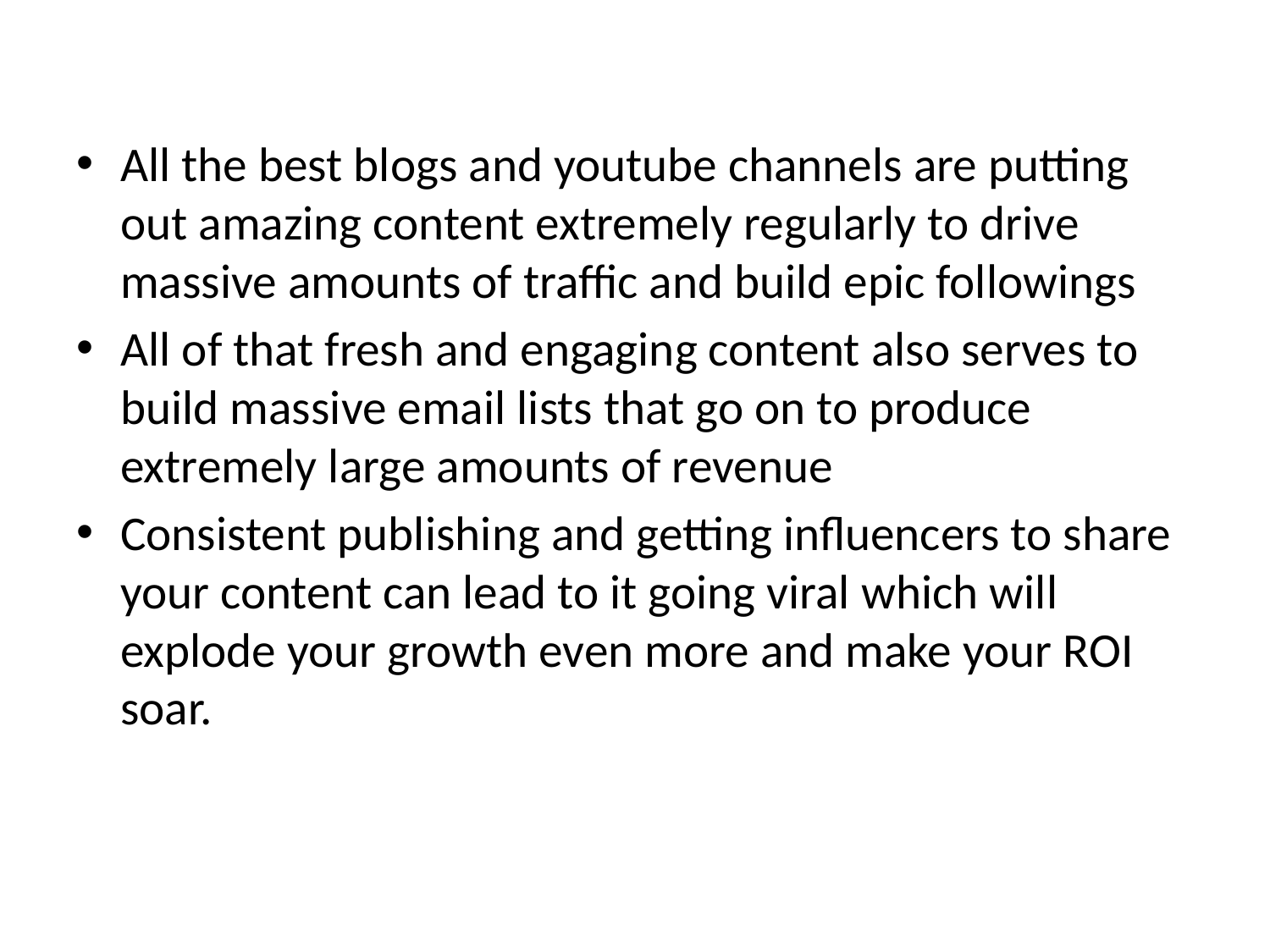

All the best blogs and youtube channels are putting out amazing content extremely regularly to drive massive amounts of traffic and build epic followings
All of that fresh and engaging content also serves to build massive email lists that go on to produce extremely large amounts of revenue
Consistent publishing and getting influencers to share your content can lead to it going viral which will explode your growth even more and make your ROI soar.